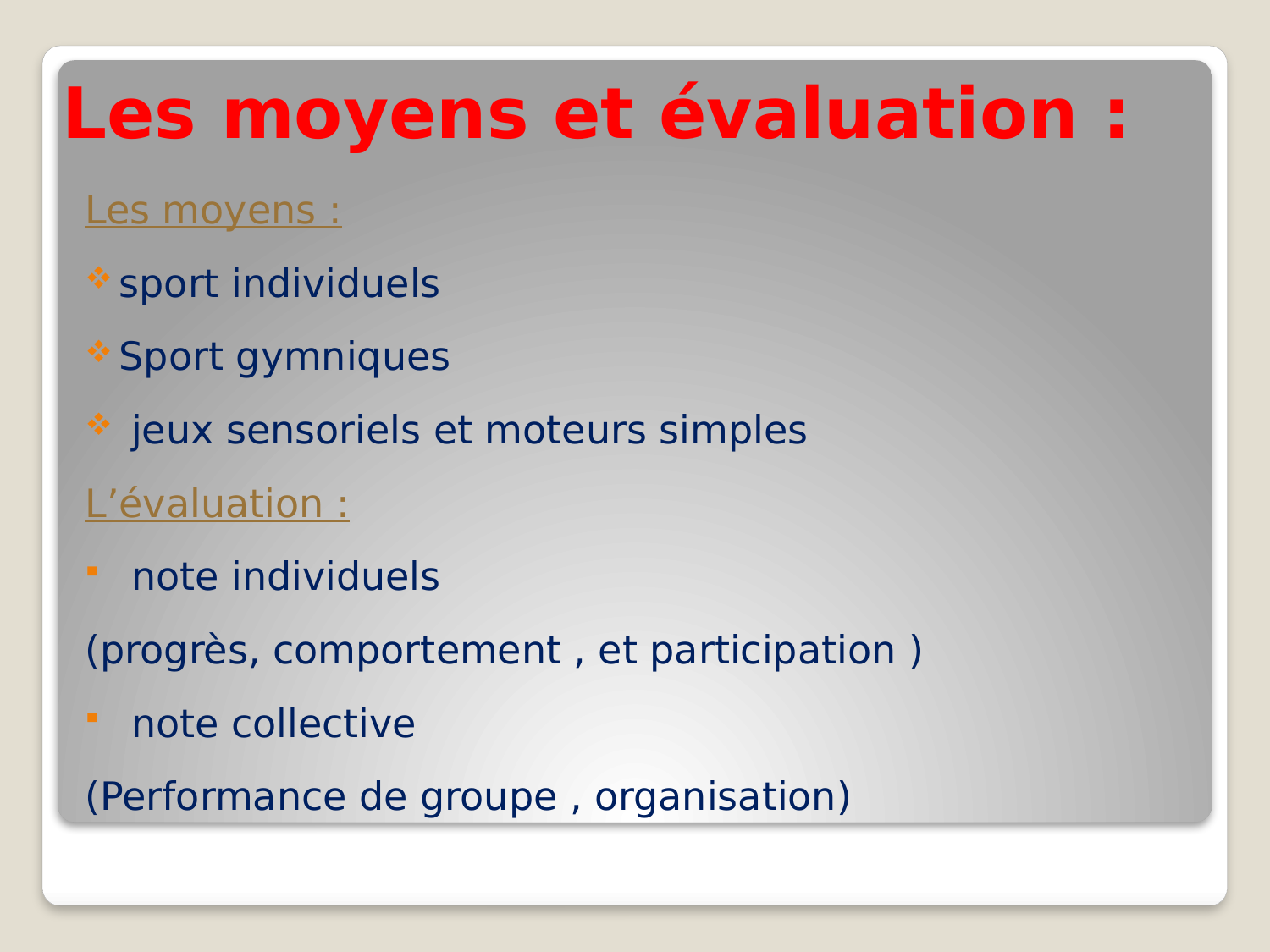

# Les moyens et évaluation :
Les moyens :
sport individuels
Sport gymniques
 jeux sensoriels et moteurs simples
L’évaluation :
 note individuels
(progrès, comportement , et participation )
 note collective
(Performance de groupe , organisation)